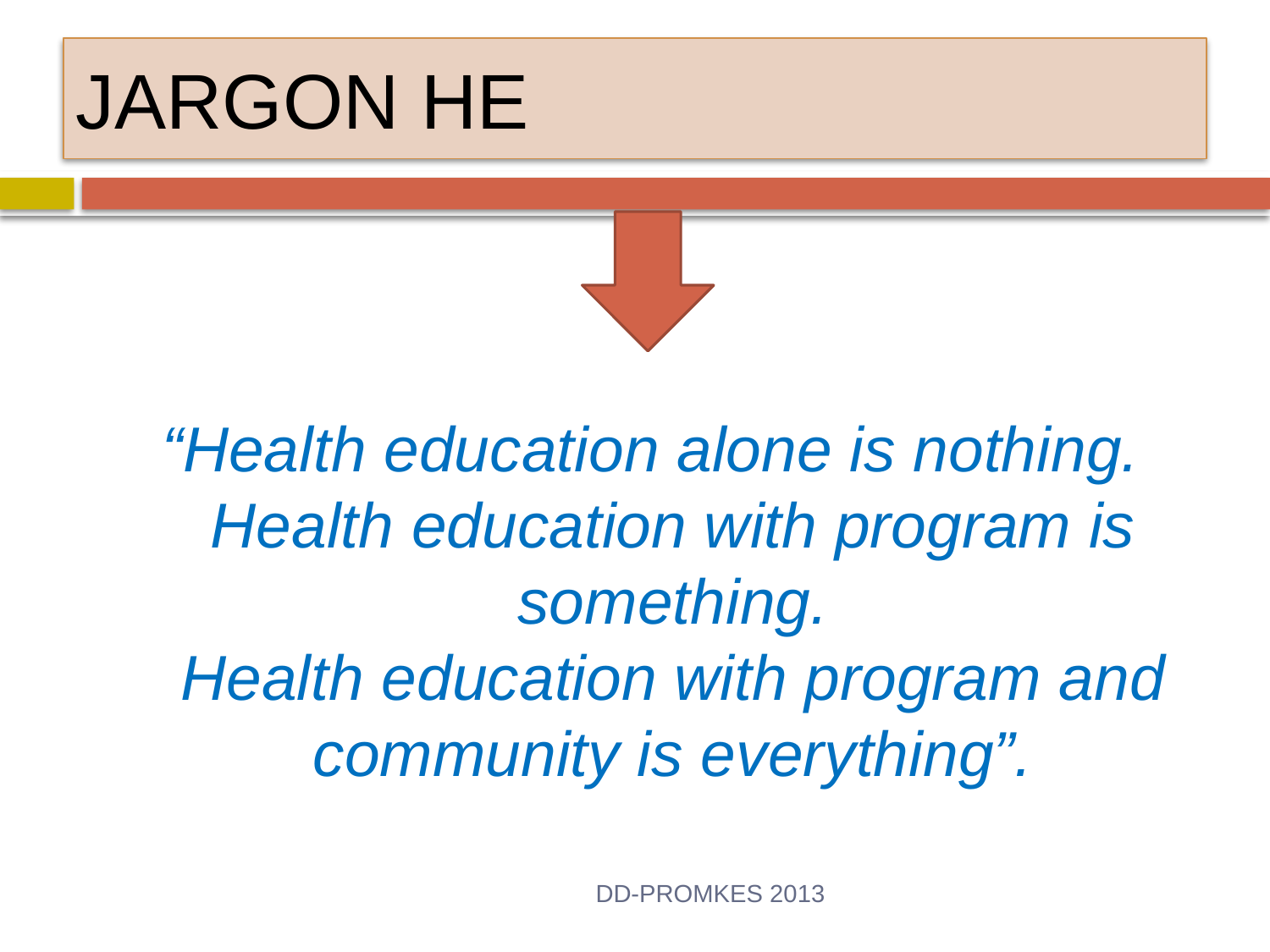

# JARGON HE

“Health education alone is nothing.
Health education with program is something.
Health education with program and community is everything”.
DD-PROMKES 2013